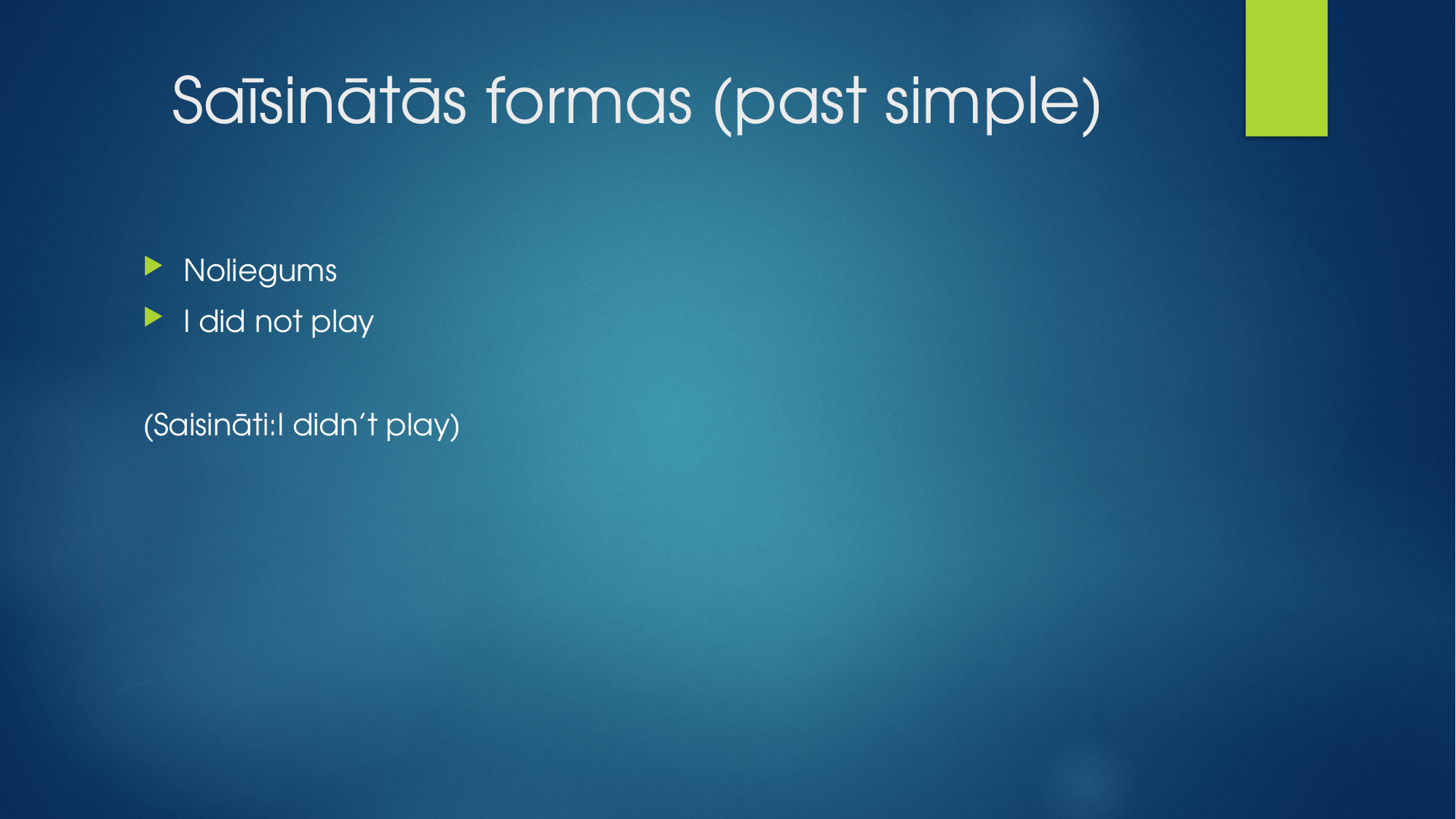

# Saīsinātās formas (past simple)
Noliegums
I did not play

(Saisināti:I didn’t play)